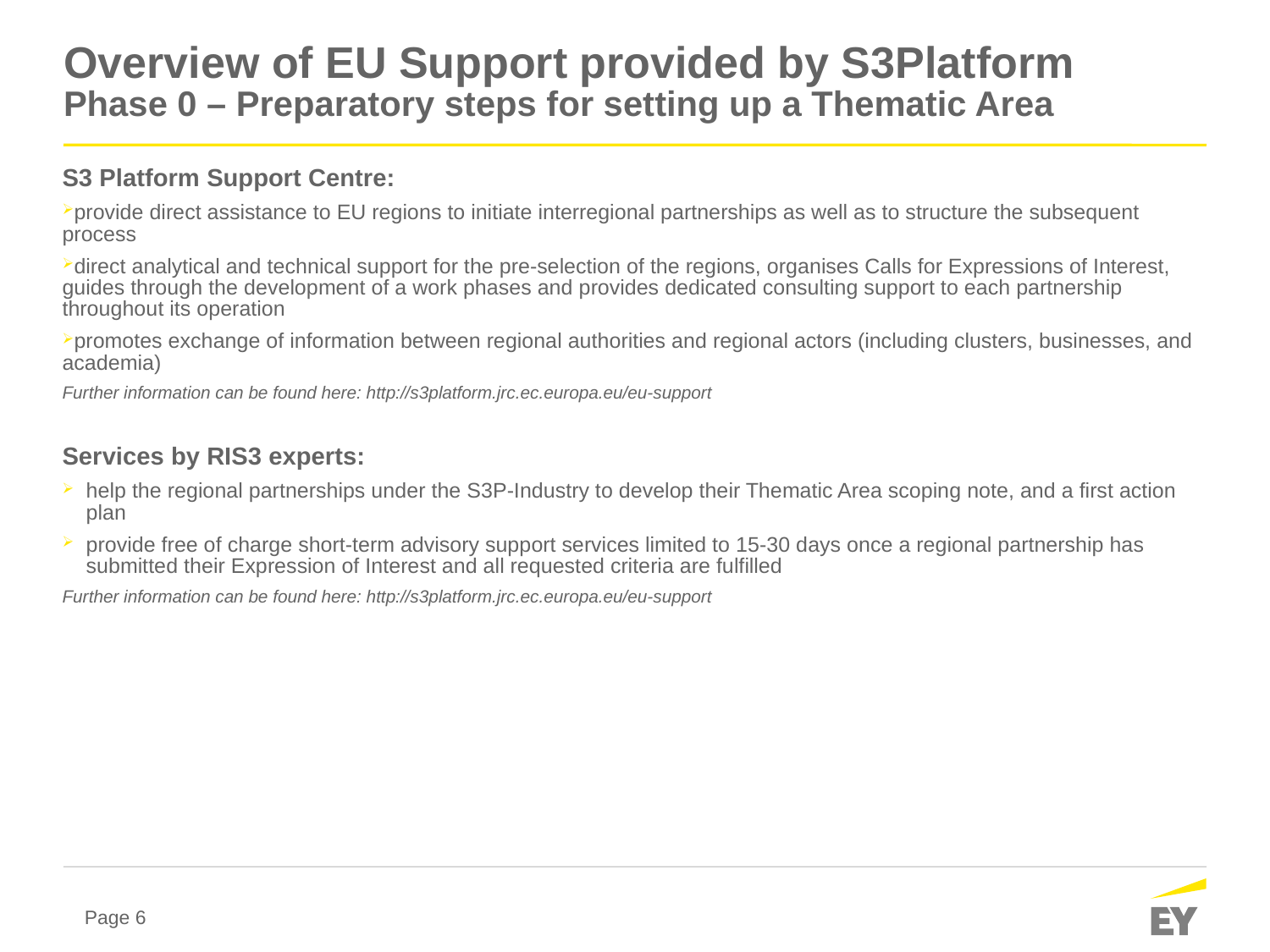

# Overview of EU Support provided by S3Platform Phase 0 – Preparatory steps for setting up a Thematic Area
S3 Platform Support Centre:
provide direct assistance to EU regions to initiate interregional partnerships as well as to structure the subsequent process
direct analytical and technical support for the pre-selection of the regions, organises Calls for Expressions of Interest, guides through the development of a work phases and provides dedicated consulting support to each partnership throughout its operation
promotes exchange of information between regional authorities and regional actors (including clusters, businesses, and academia)
Further information can be found here: http://s3platform.jrc.ec.europa.eu/eu-support

Services by RIS3 experts:
help the regional partnerships under the S3P-Industry to develop their Thematic Area scoping note, and a first action plan
provide free of charge short-term advisory support services limited to 15-30 days once a regional partnership has submitted their Expression of Interest and all requested criteria are fulfilled
Further information can be found here: http://s3platform.jrc.ec.europa.eu/eu-support